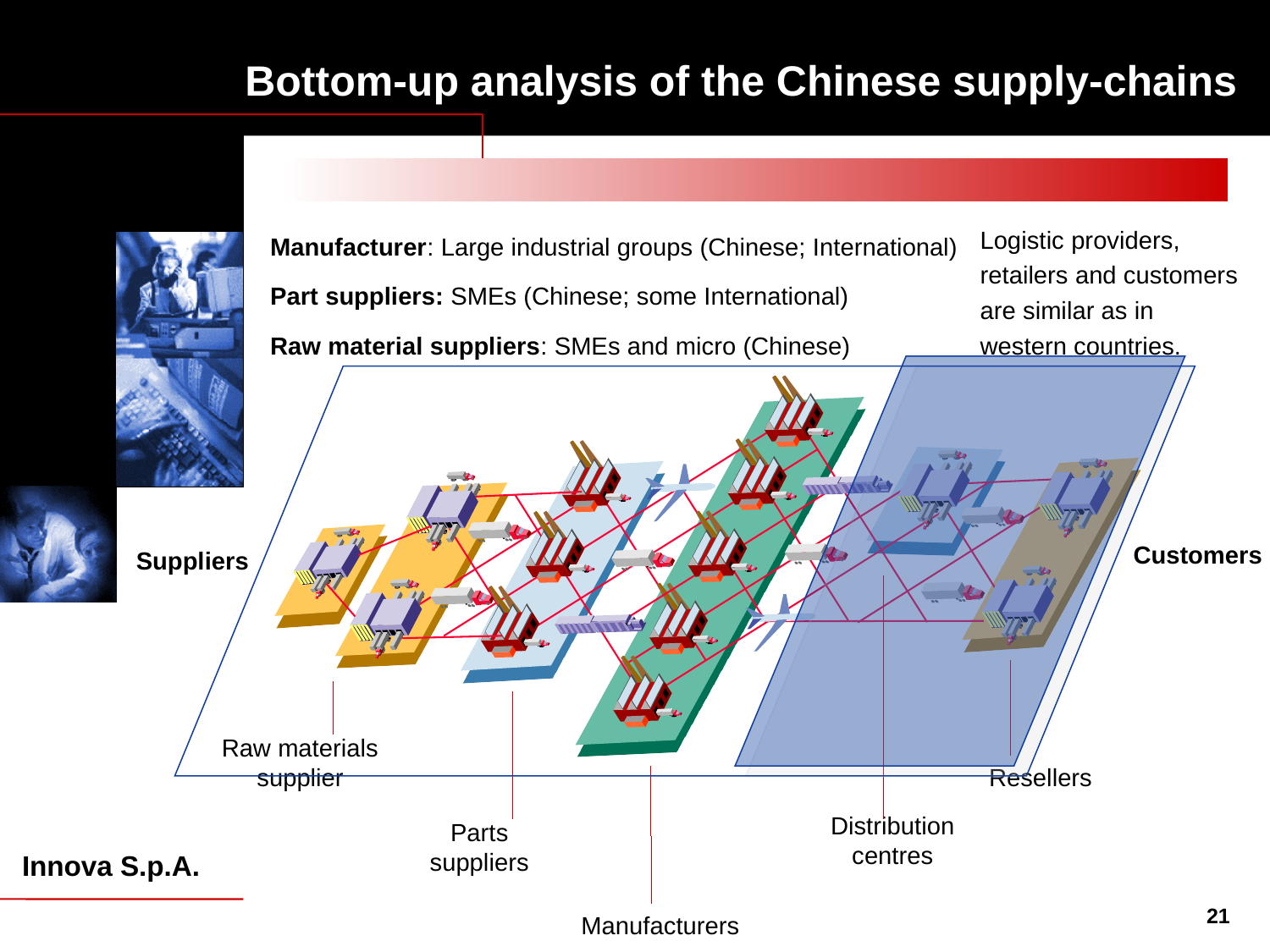

# Bottom-up analysis of the Chinese supply-chains
Manufacturer: Large industrial groups (Chinese; International)
Part suppliers: SMEs (Chinese; some International)
Raw material suppliers: SMEs and micro (Chinese)
Logistic providers, retailers and customers are similar as in western countries.

Customers

Suppliers

Raw materials
supplier
Resellers

Distribution
centres
Parts
suppliers
Manufacturers